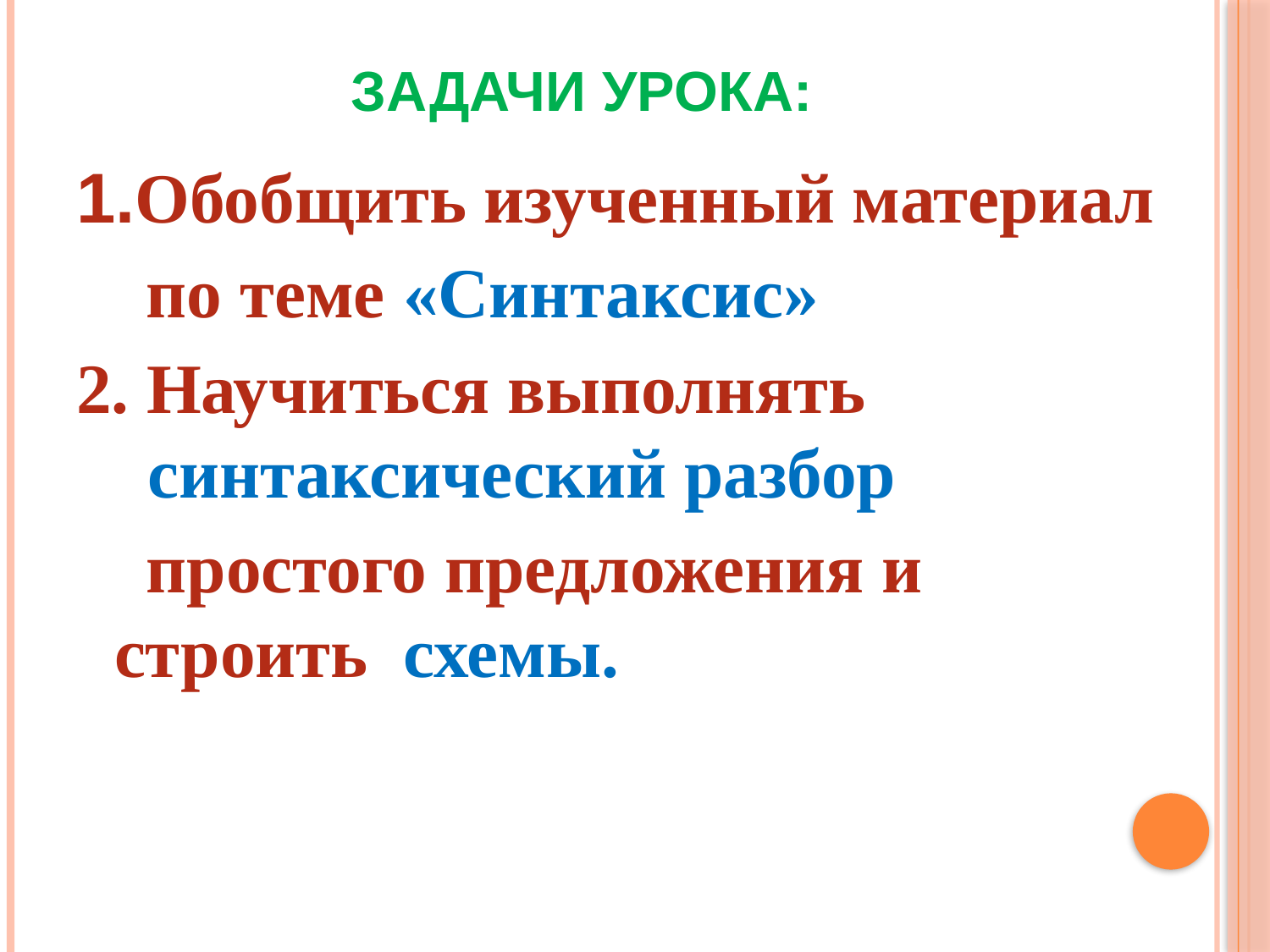

# Задачи урока:
1.Обобщить изученный материал
    по теме «Синтаксис»
2. Научиться выполнять  синтаксический разбор
    простого предложения и      строить  схемы.